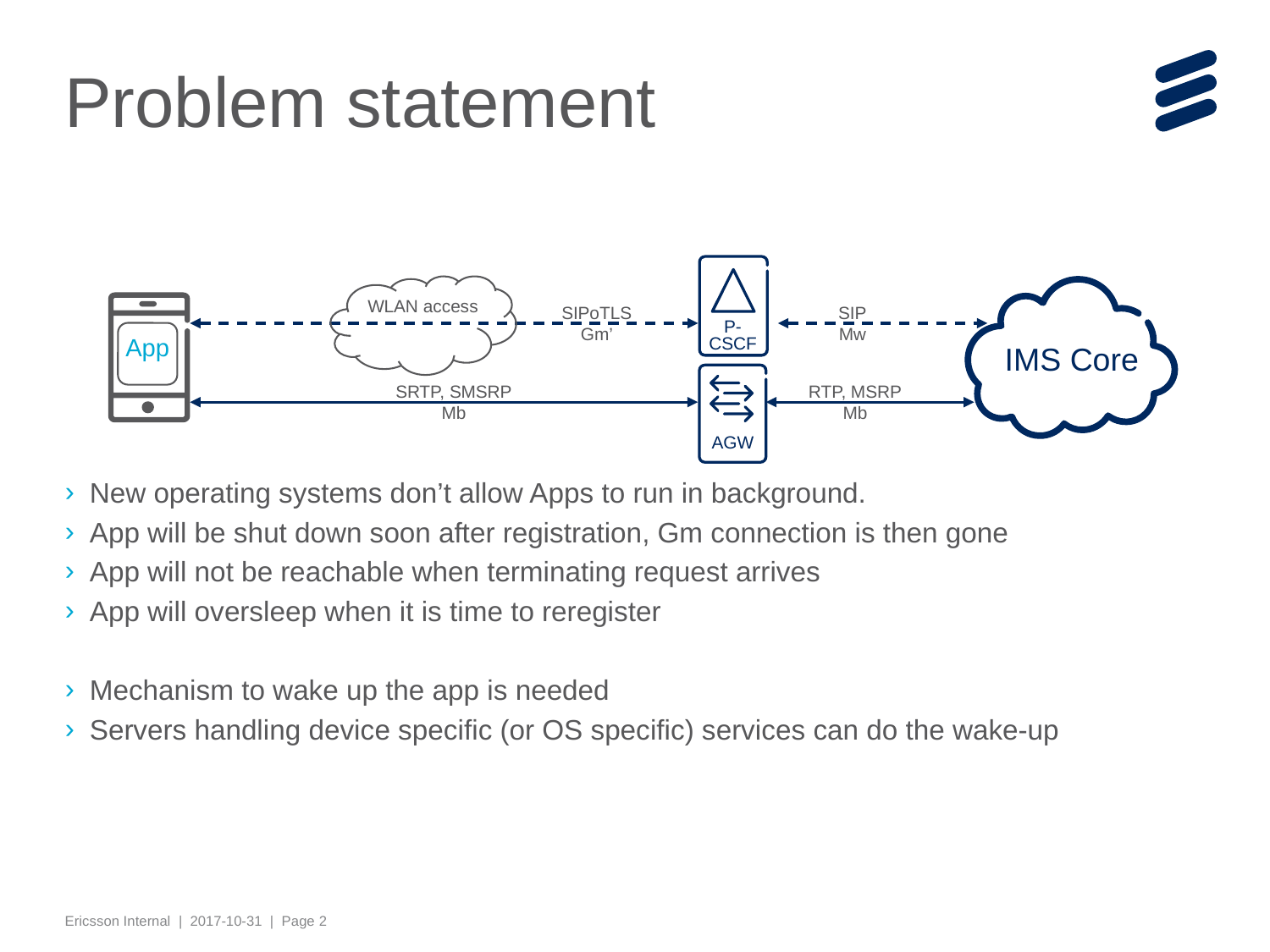

# Problem statement

P-CSCF

IMS Core

WLAN access

App
SIPoTLS
Gm’
SIP
Mw

AGW

SRTP, SMSRP
Mb
RTP, MSRP
Mb
New operating systems don’t allow Apps to run in background.
App will be shut down soon after registration, Gm connection is then gone
App will not be reachable when terminating request arrives
App will oversleep when it is time to reregister

Mechanism to wake up the app is needed
Servers handling device specific (or OS specific) services can do the wake-up